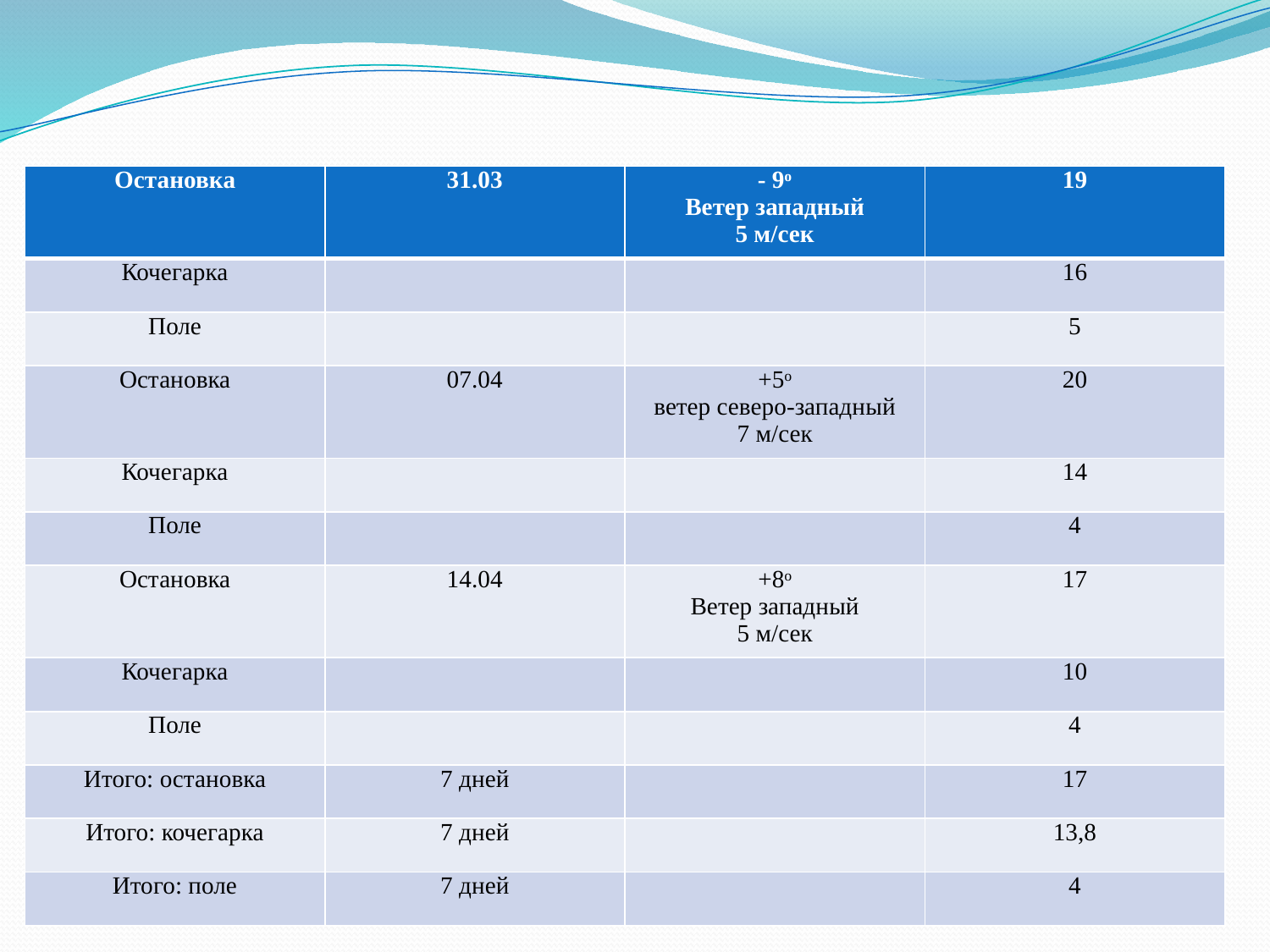

#
| Остановка | 31.03 | - 9ᵒ Ветер западный 5 м/сек | 19 |
| --- | --- | --- | --- |
| Кочегарка |  |  | 16 |
| Поле |  |  | 5 |
| Остановка | 07.04 | +5ᵒ ветер северо-западный 7 м/сек | 20 |
| Кочегарка |  |  | 14 |
| Поле |  |  | 4 |
| Остановка | 14.04 | +8ᵒ Ветер западный 5 м/сек | 17 |
| Кочегарка |  |  | 10 |
| Поле |  |  | 4 |
| Итого: остановка | 7 дней |  | 17 |
| Итого: кочегарка | 7 дней |  | 13,8 |
| Итого: поле | 7 дней |  | 4 |